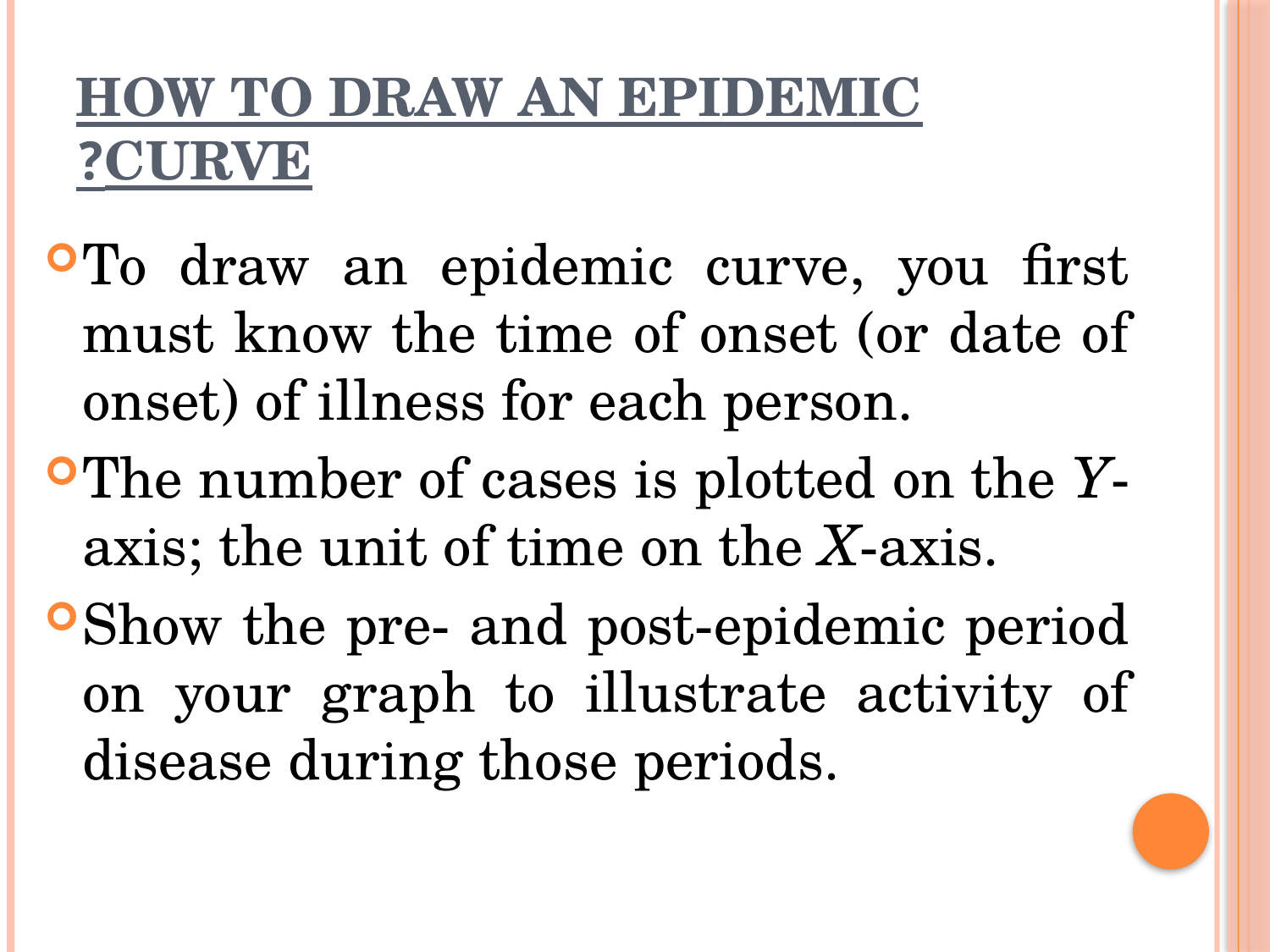

# How to draw an epidemic curve?
To draw an epidemic curve, you first must know the time of onset (or date of onset) of illness for each person.
The number of cases is plotted on the Y-axis; the unit of time on the X-axis.
Show the pre- and post-epidemic period on your graph to illustrate activity of disease during those periods.